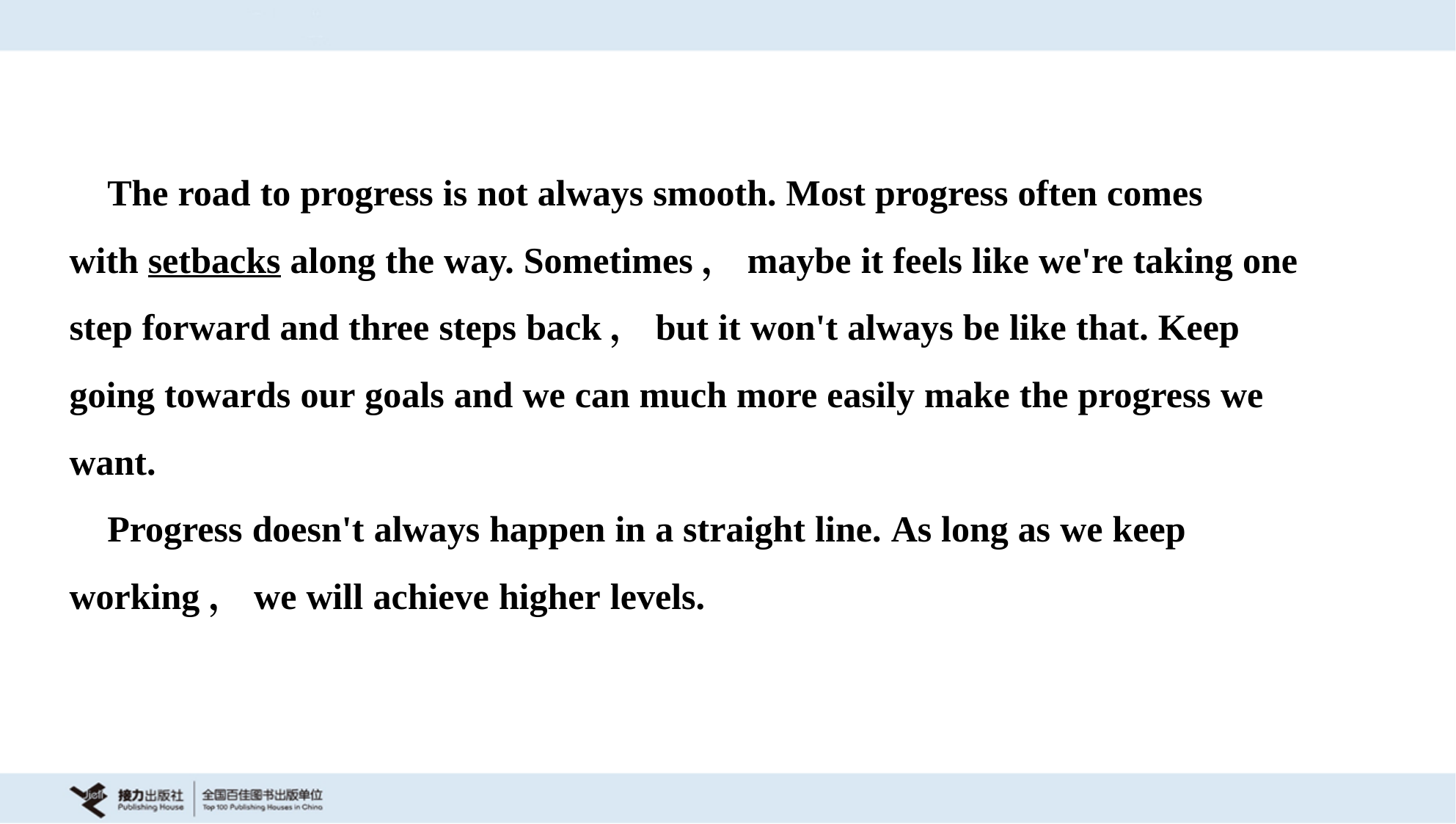

The road to progress is not always smooth. Most progress often comes
with setbacks along the way. Sometimes，maybe it feels like we're taking one
step forward and three steps back，but it won't always be like that. Keep
going towards our goals and we can much more easily make the progress we
want.
    Progress doesn't always happen in a straight line. As long as we keep
working，we will achieve higher levels.